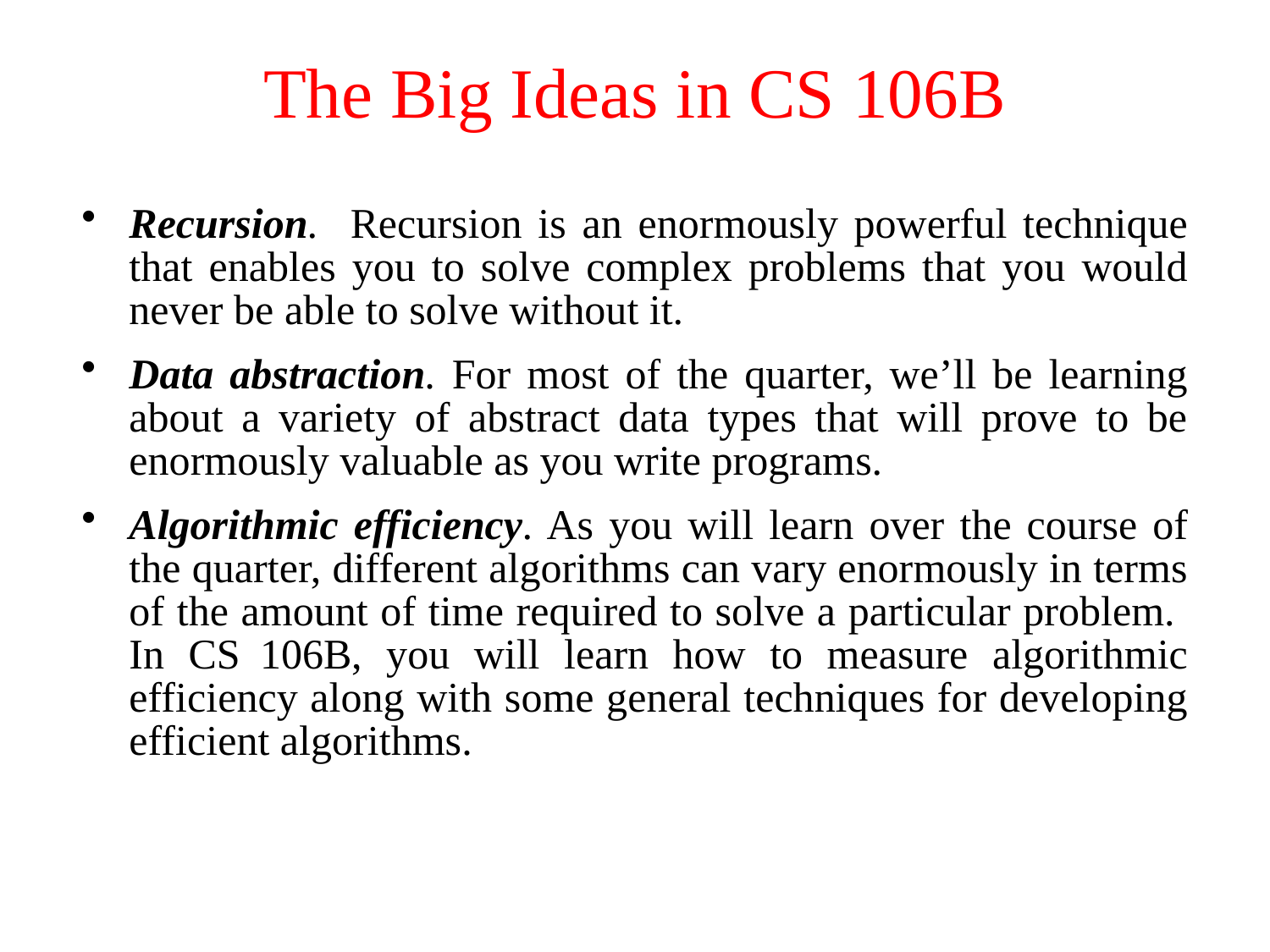

# The Big Ideas in CS 106B
Recursion.  Recursion is an enormously powerful technique that enables you to solve complex problems that you would never be able to solve without it.
Data abstraction. For most of the quarter, we’ll be learning about a variety of abstract data types that will prove to be enormously valuable as you write programs.
Algorithmic efficiency. As you will learn over the course of the quarter, different algorithms can vary enormously in terms of the amount of time required to solve a particular problem.  In CS 106B, you will learn how to measure algorithmic efficiency along with some general techniques for developing efficient algorithms.